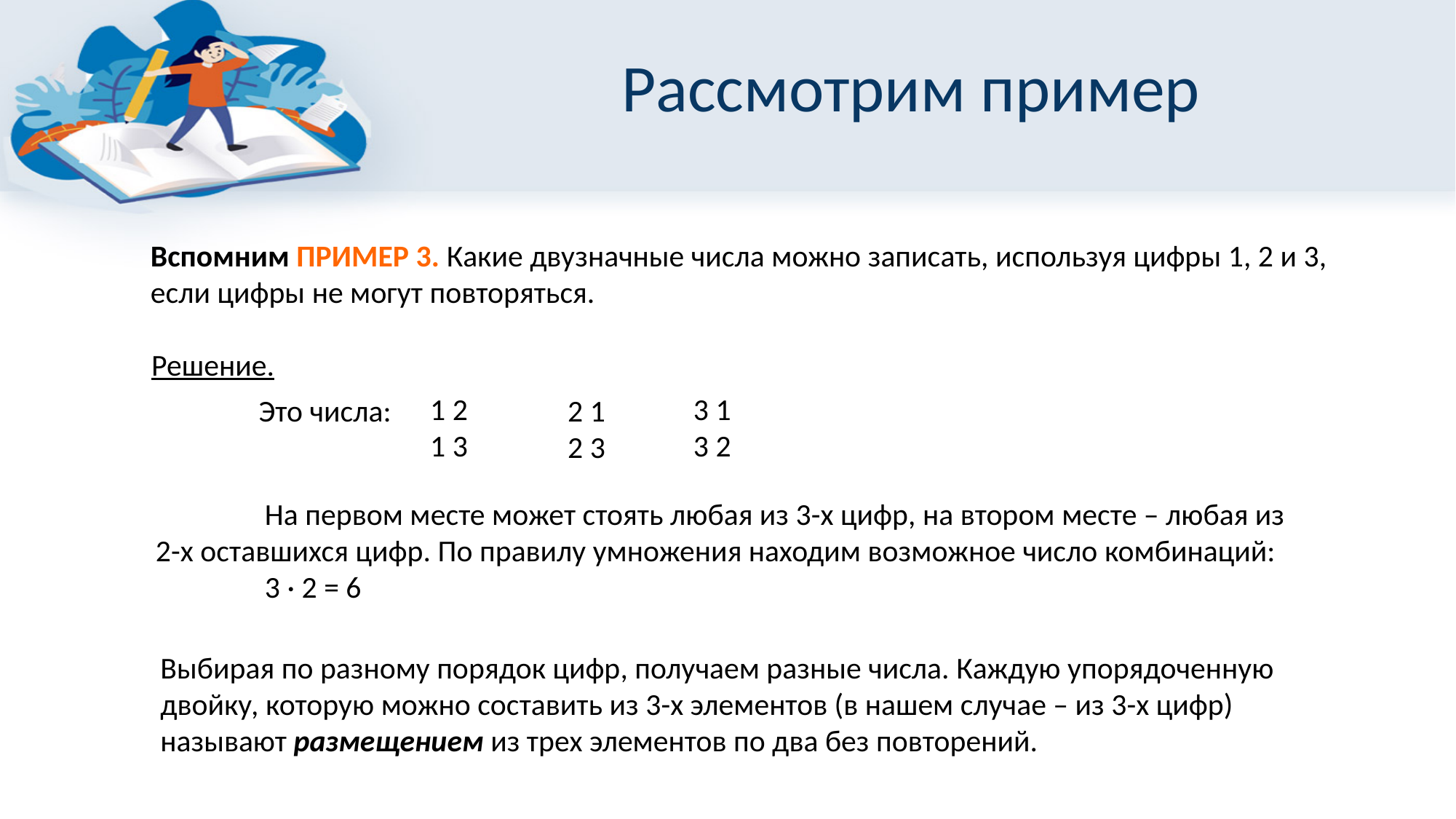

# Рассмотрим пример
Вспомним ПРИМЕР 3. Какие двузначные числа можно записать, используя цифры 1, 2 и 3,
если цифры не могут повторяться.
Решение.
1 2
1 3
3 1
3 2
Это числа:
2 1
2 3
	На первом месте может стоять любая из 3-х цифр, на втором месте – любая из 2-х оставшихся цифр. По правилу умножения находим возможное число комбинаций:
	3 · 2 = 6
Выбирая по разному порядок цифр, получаем разные числа. Каждую упорядоченную двойку, которую можно составить из 3-х элементов (в нашем случае – из 3-х цифр) называют размещением из трех элементов по два без повторений.